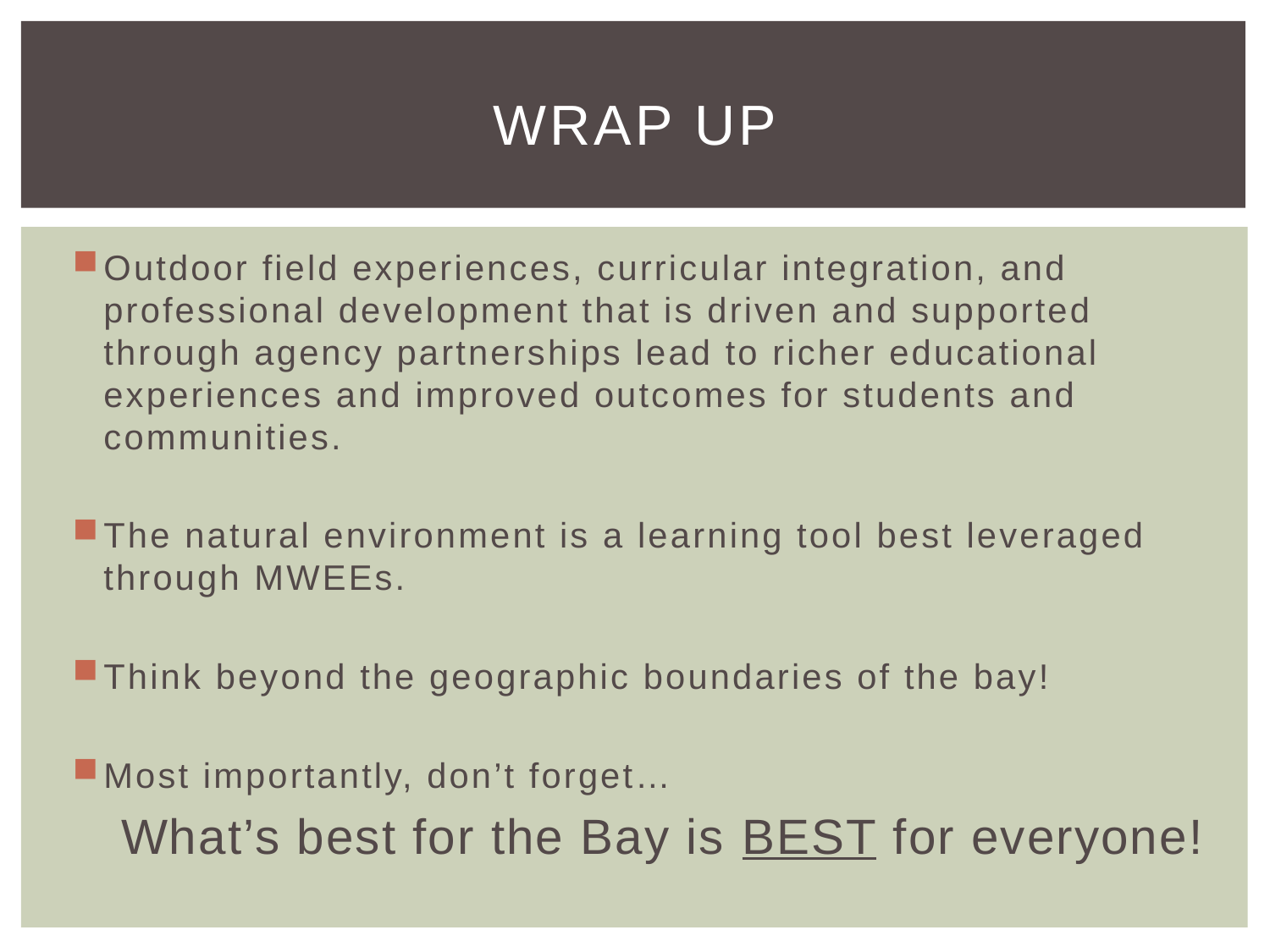

# Wrap up
Outdoor field experiences, curricular integration, and professional development that is driven and supported through agency partnerships lead to richer educational experiences and improved outcomes for students and communities.

The natural environment is a learning tool best leveraged through MWEEs.

Think beyond the geographic boundaries of the bay!

Most importantly, don’t forget…
What’s best for the Bay is BEST for everyone!